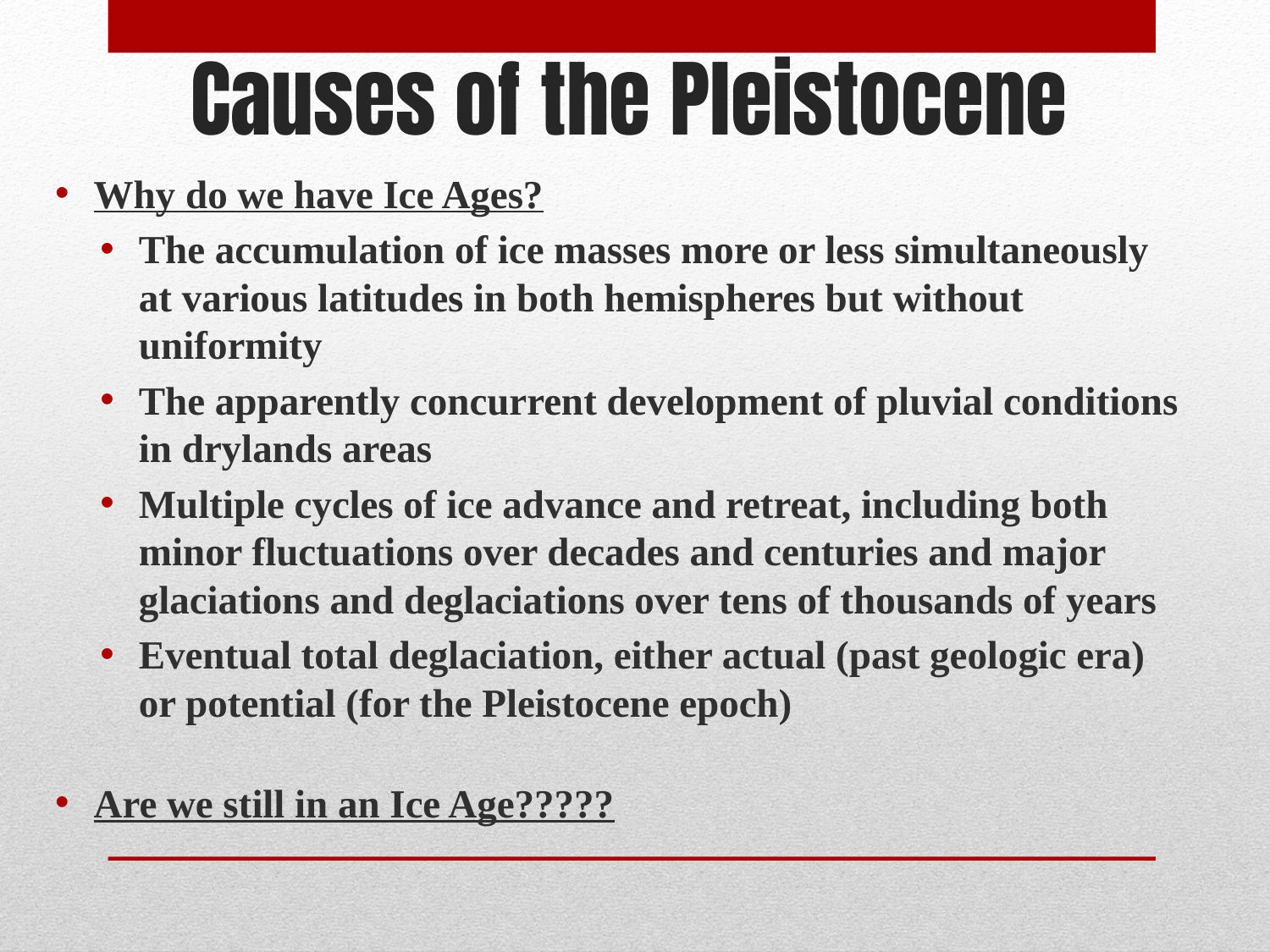

# Causes of the Pleistocene
Why do we have Ice Ages?
The accumulation of ice masses more or less simultaneously at various latitudes in both hemispheres but without uniformity
The apparently concurrent development of pluvial conditions in drylands areas
Multiple cycles of ice advance and retreat, including both minor fluctuations over decades and centuries and major glaciations and deglaciations over tens of thousands of years
Eventual total deglaciation, either actual (past geologic era) or potential (for the Pleistocene epoch)

Are we still in an Ice Age?????